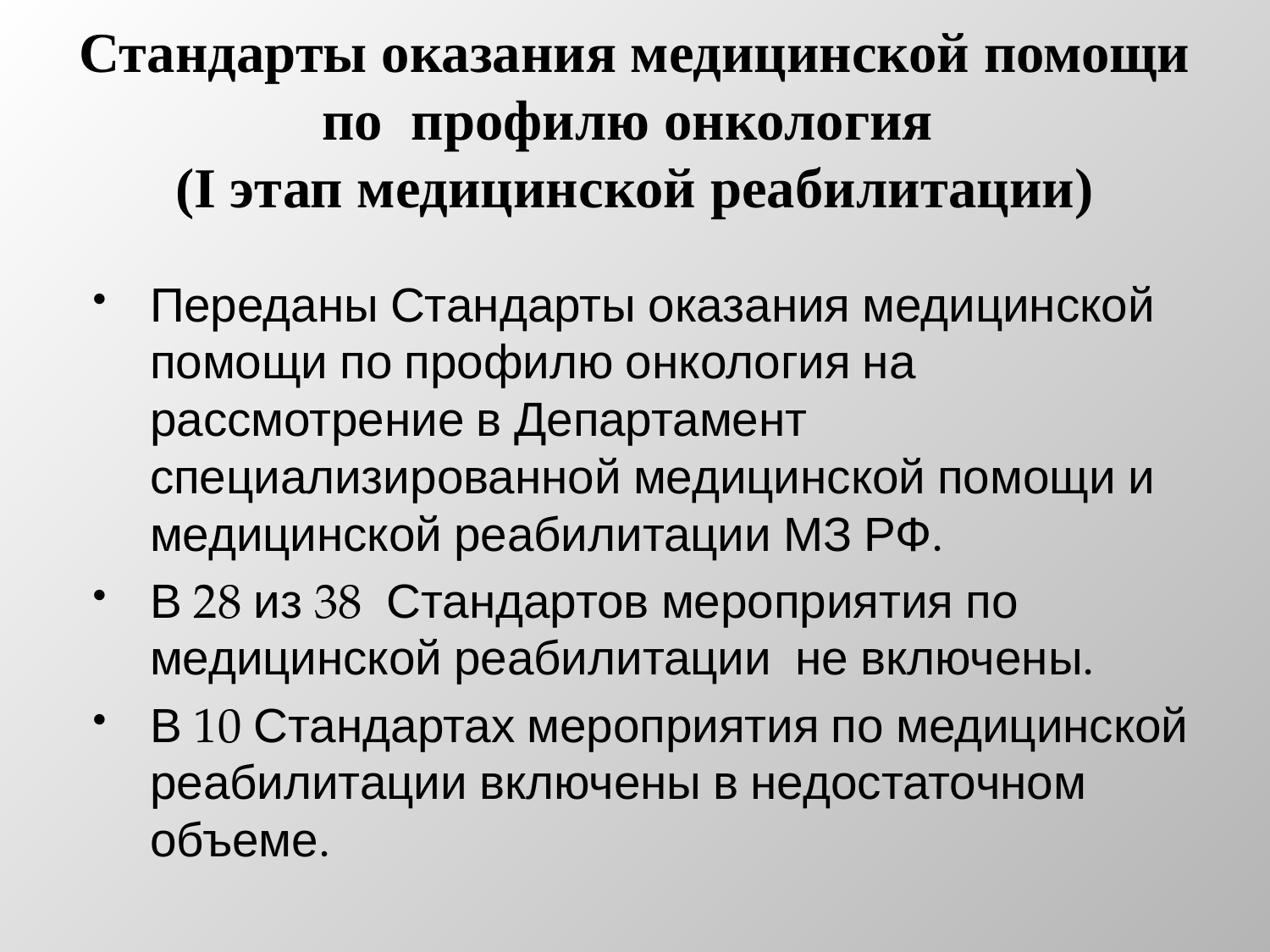

# Стандарты оказания медицинской помощи по  профилю онкология (I этап медицинской реабилитации)
Переданы Стандарты оказания медицинской помощи по профилю онкология на рассмотрение в Департамент специализированной медицинской помощи и медицинской реабилитации МЗ РФ.
В 28 из 38  Стандартов мероприятия по медицинской реабилитации  не включены.
В 10 Стандартах мероприятия по медицинской реабилитации включены в недостаточном объеме.